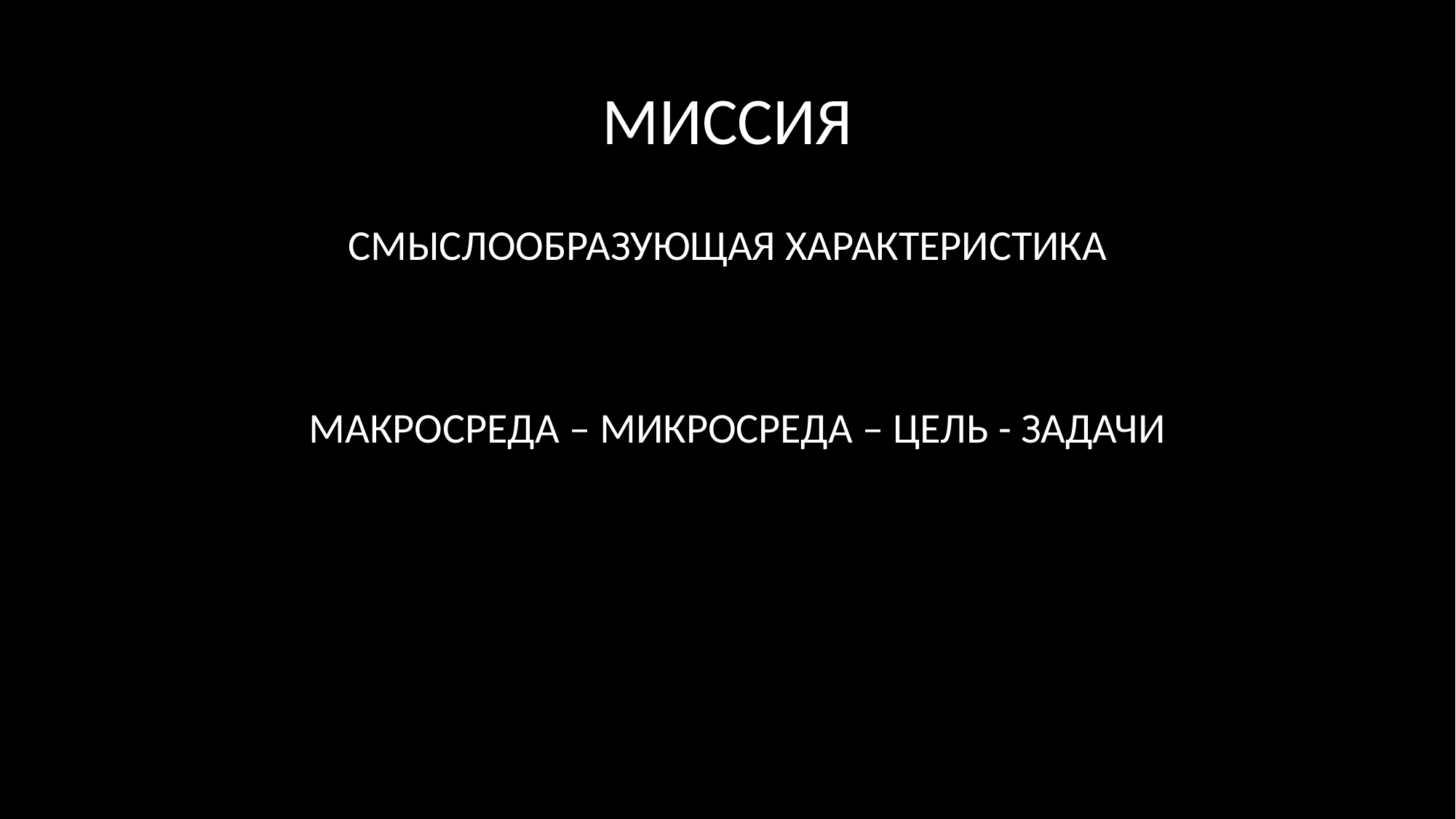

# МИССИЯ
СМЫСЛООБРАЗУЮЩАЯ ХАРАКТЕРИСТИКА

  МАКРОСРЕДА – МИКРОСРЕДА – ЦЕЛЬ - ЗАДАЧИ